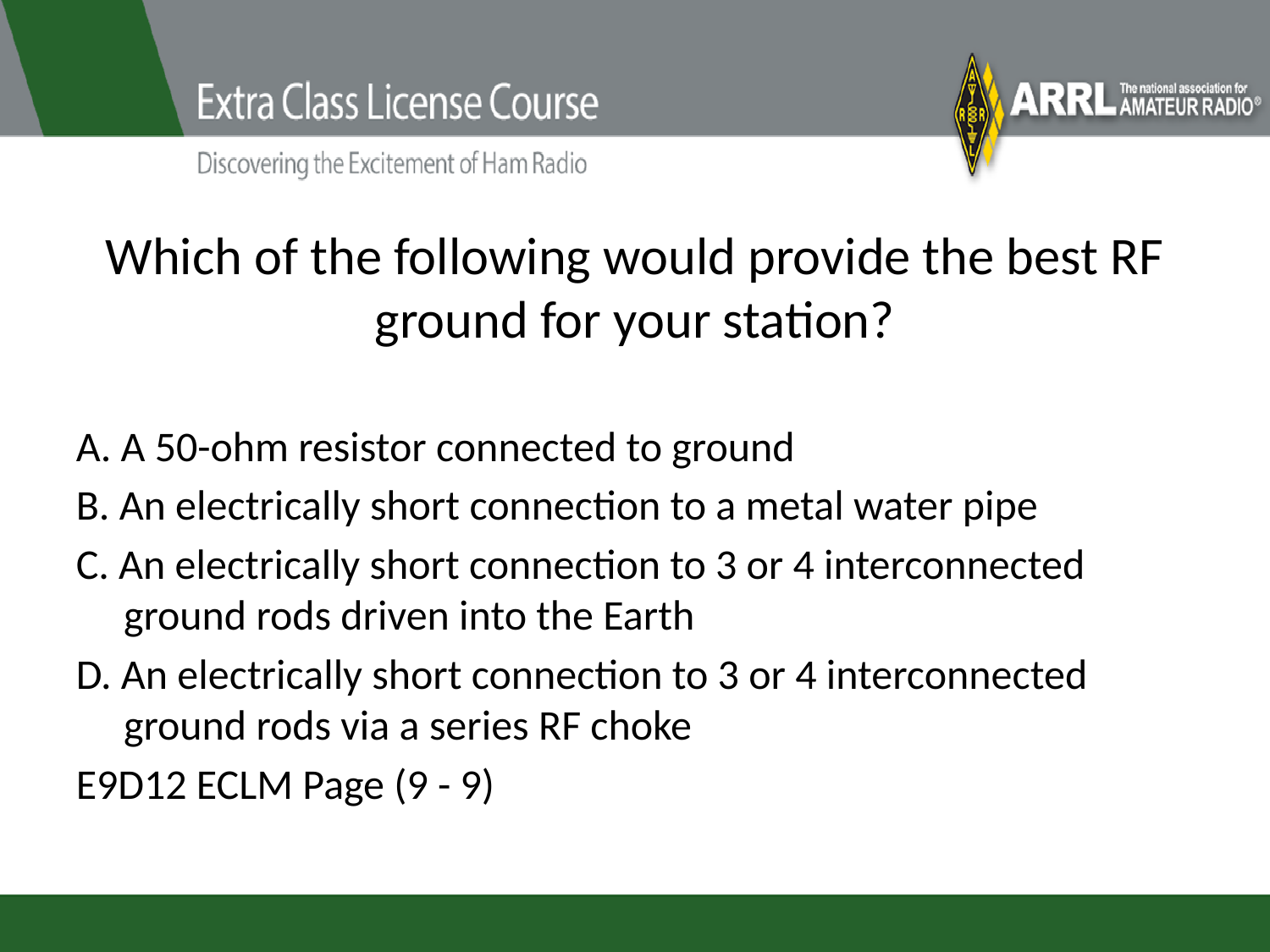

# Which of the following would provide the best RF ground for your station?
A. A 50-ohm resistor connected to ground
B. An electrically short connection to a metal water pipe
C. An electrically short connection to 3 or 4 interconnected ground rods driven into the Earth
D. An electrically short connection to 3 or 4 interconnected ground rods via a series RF choke
E9D12 ECLM Page (9 - 9)